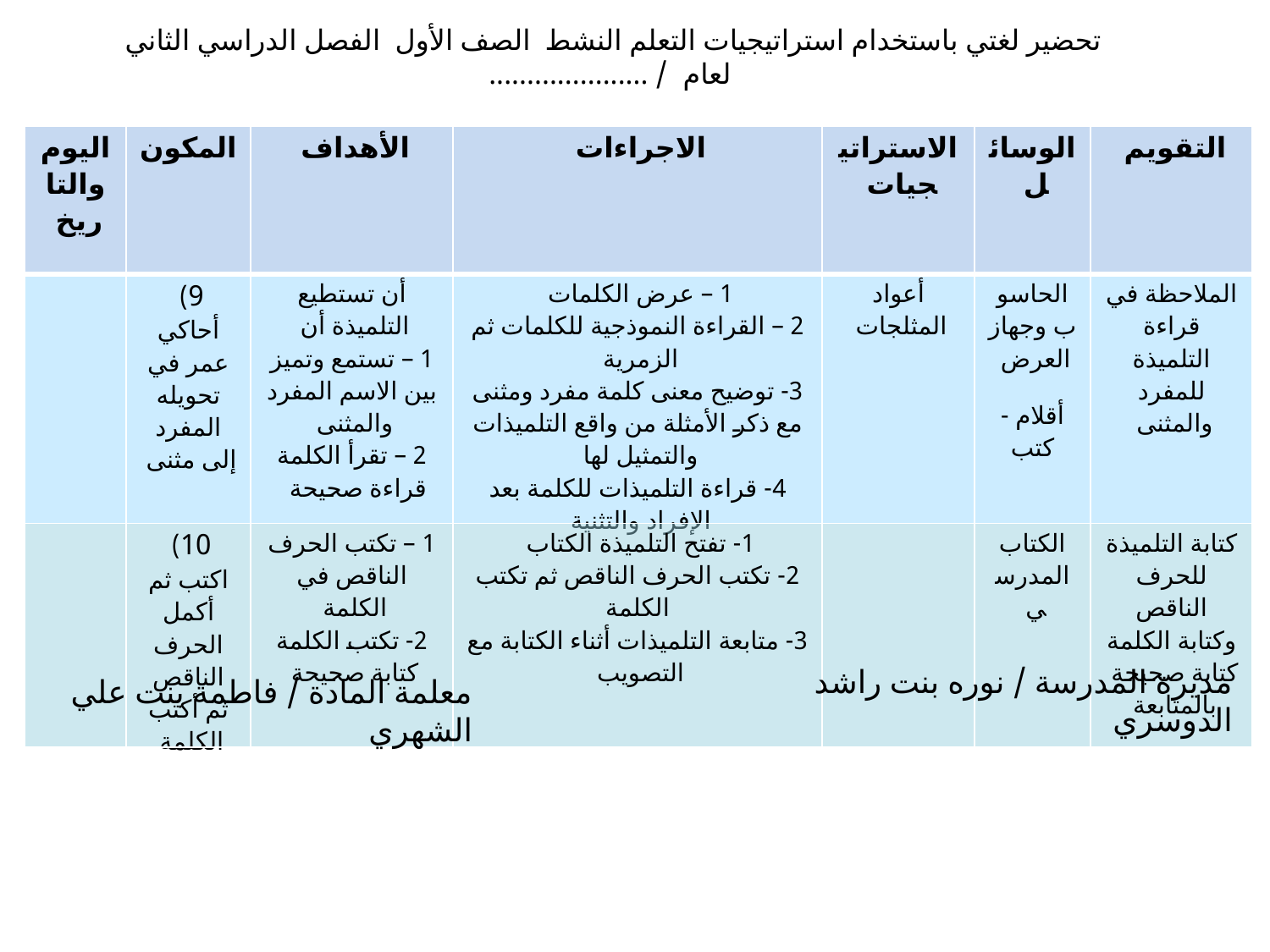

تحضير لغتي باستخدام استراتيجيات التعلم النشط  الصف الأول  الفصل الدراسي الثاني  لعام  / .....................

| اليوم والتاريخ | المكون | الأهداف | الاجراءات | الاستراتيجيات | الوسائل | التقويم |
| --- | --- | --- | --- | --- | --- | --- |
|  | 9) أحاكي عمر في تحويله المفرد إلى مثنى | أن تستطيع التلميذة أن 1 – تستمع وتميز بين الاسم المفرد والمثنى 2 – تقرأ الكلمة قراءة صحيحة | 1 – عرض الكلمات 2 – القراءة النموذجية للكلمات ثم الزمرية 3- توضيح معنى كلمة مفرد ومثنى مع ذكر الأمثلة من واقع التلميذات والتمثيل لها 4- قراءة التلميذات للكلمة بعد الإفراد والتثنية | أعواد المثلجات | الحاسوب وجهاز العرض أقلام - كتب | الملاحظة في قراءة التلميذة للمفرد والمثنى |
|  | 10) اكتب ثم أكمل الحرف الناقص ثم أكتب الكلمة | 1 – تكتب الحرف الناقص في الكلمة 2- تكتب الكلمة كتابة صحيحة | 1- تفتح التلميذة الكتاب 2- تكتب الحرف الناقص ثم تكتب الكلمة 3- متابعة التلميذات أثناء الكتابة مع التصويب |  | الكتاب المدرسي | كتابة التلميذة للحرف الناقص وكتابة الكلمة كتابة صحيحة بالمتابعة |
مديرة المدرسة / نوره بنت راشد الدوسري
معلمة المادة / فاطمة بنت علي الشهري